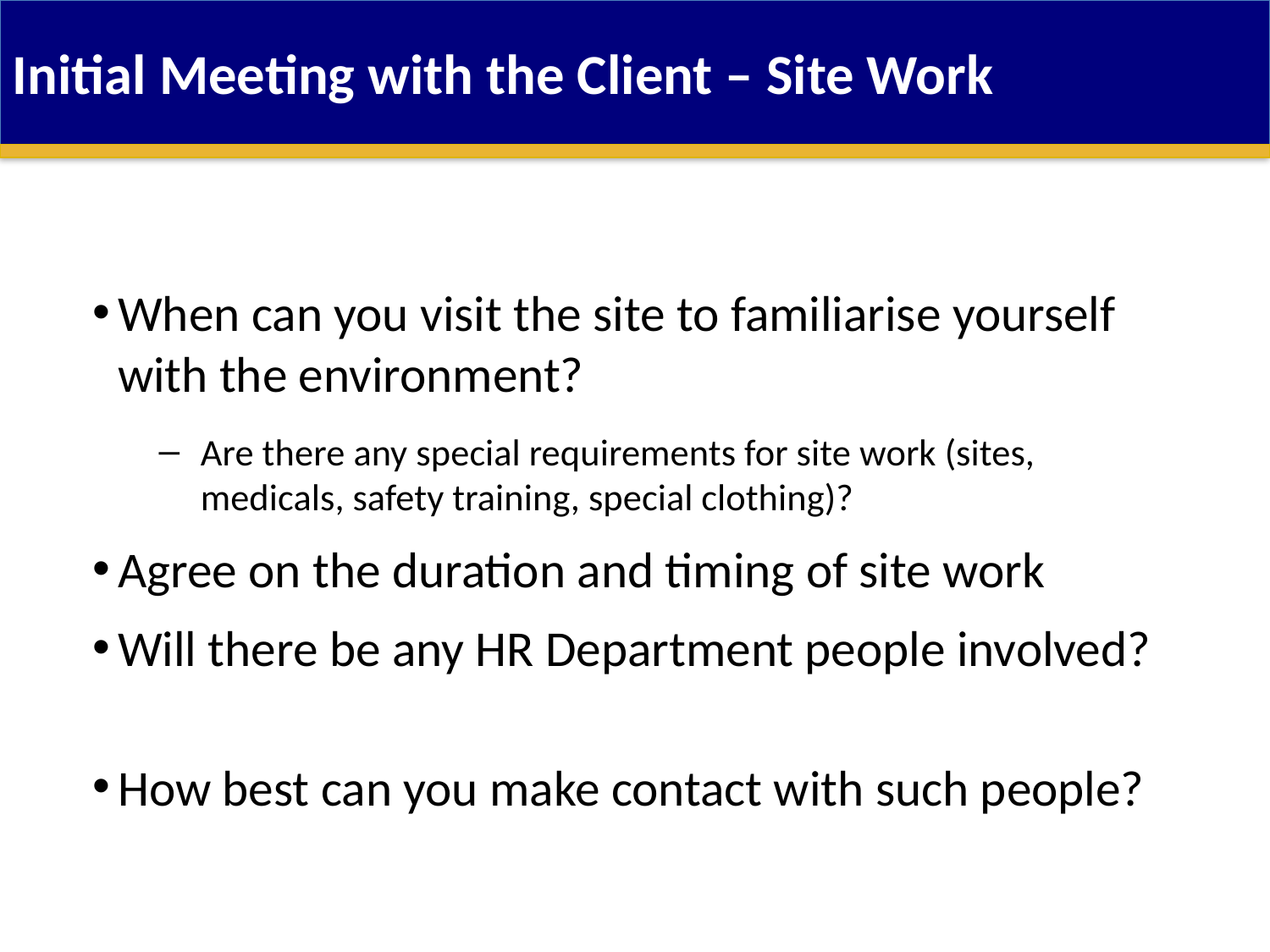

Initial Meeting with the Client – Site Work

When can you visit the site to familiarise yourself with the environment?
Are there any special requirements for site work (sites, medicals, safety training, special clothing)?
Agree on the duration and timing of site work
Will there be any HR Department people involved?
How best can you make contact with such people?